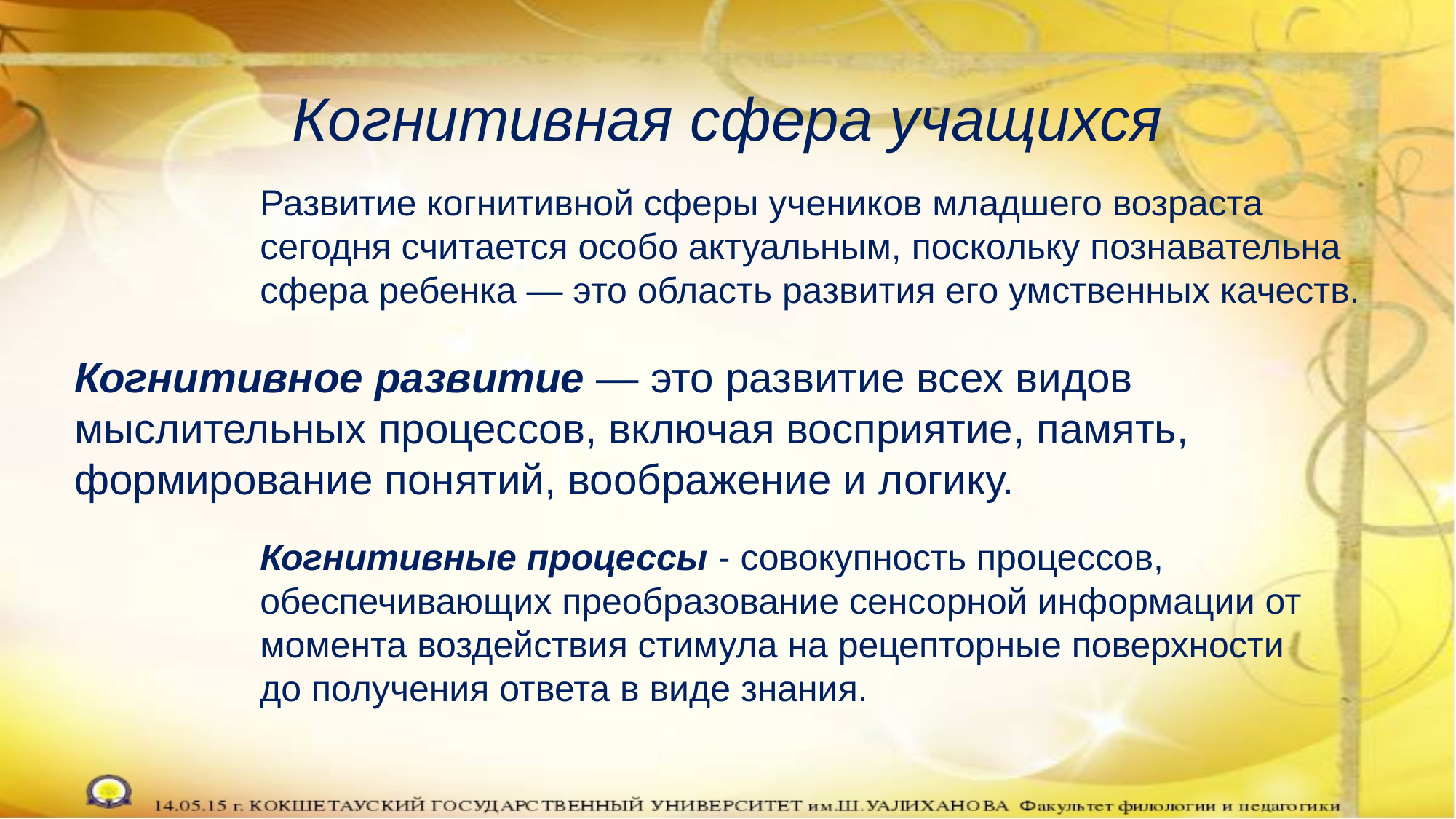

# Когнитивная сфера учащихся
Развитие когнитивной сферы учеников младшего возраста сегодня считается особо актуальным, поскольку познавательна сфера ребенка — это область развития его умственных качеств.
Когнитивное развитие — это развитие всех видов мыслительных процессов, включая восприятие, память, формирование понятий, воображение и логику.
Когнитивные процессы - совокупность процессов, обеспечивающих преобразование сенсорной информации от момента воздействия стимула на рецепторные поверхности до получения ответа в виде знания.